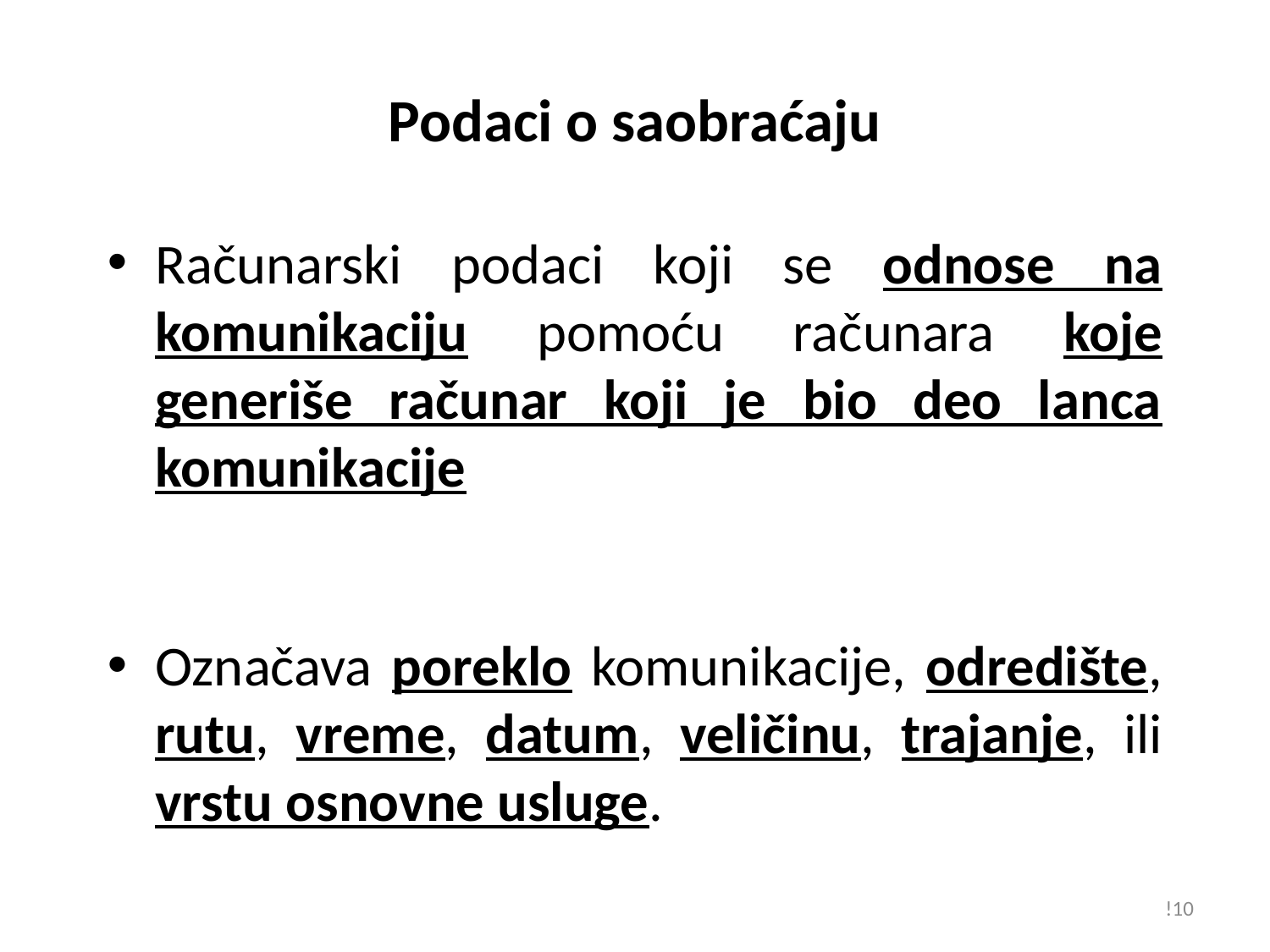

# Podaci o saobraćaju
Računarski podaci koji se odnose na komunikaciju pomoću računara koje generiše računar koji je bio deo lanca komunikacije

Označava poreklo komunikacije, odredište, rutu, vreme, datum, veličinu, trajanje, ili vrstu osnovne usluge.
!10